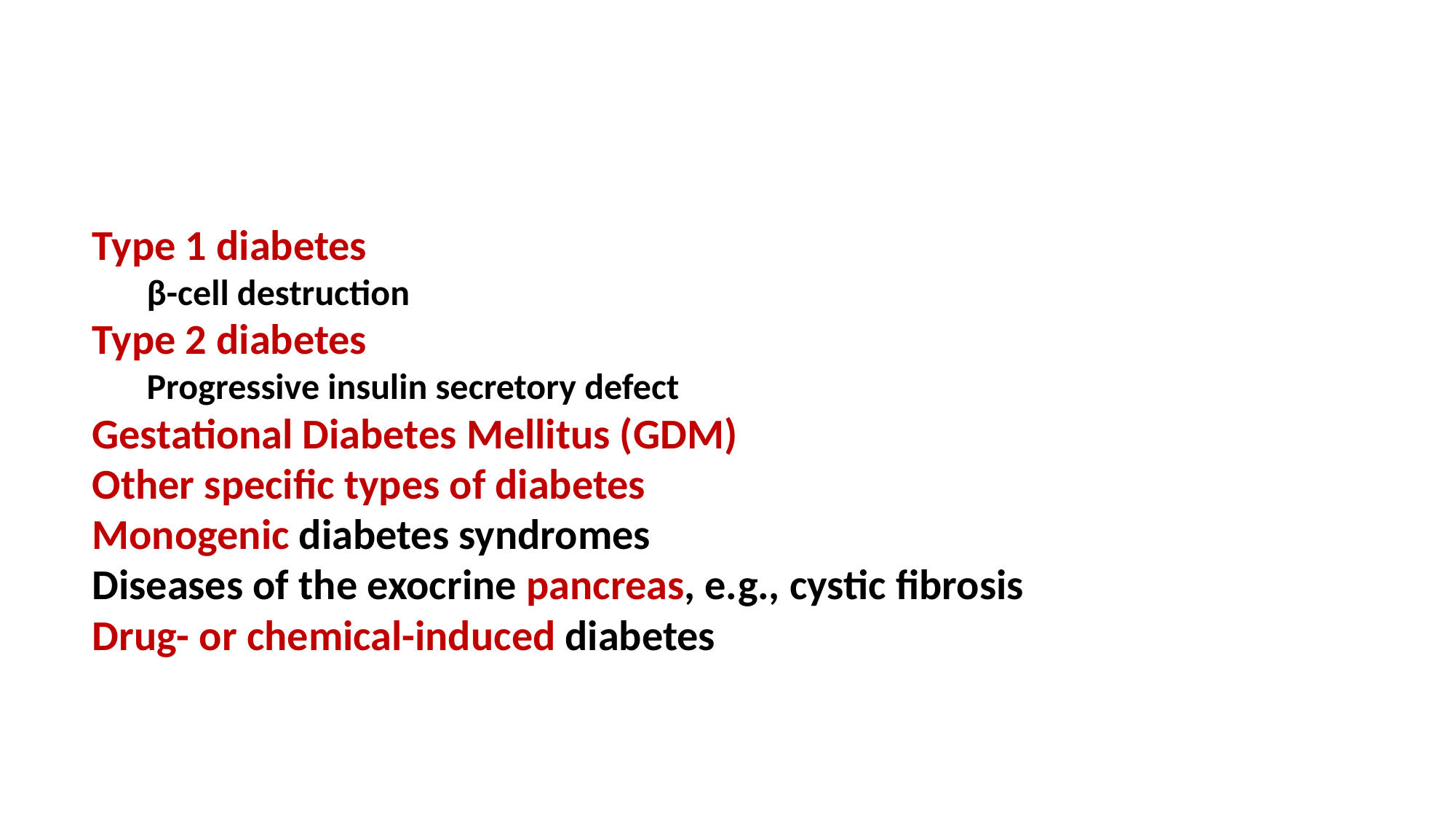

#
Type 1 diabetes
β-cell destruction
Type 2 diabetes
Progressive insulin secretory defect
Gestational Diabetes Mellitus (GDM)
Other specific types of diabetes
Monogenic diabetes syndromes
Diseases of the exocrine pancreas, e.g., cystic fibrosis
Drug- or chemical-induced diabetes